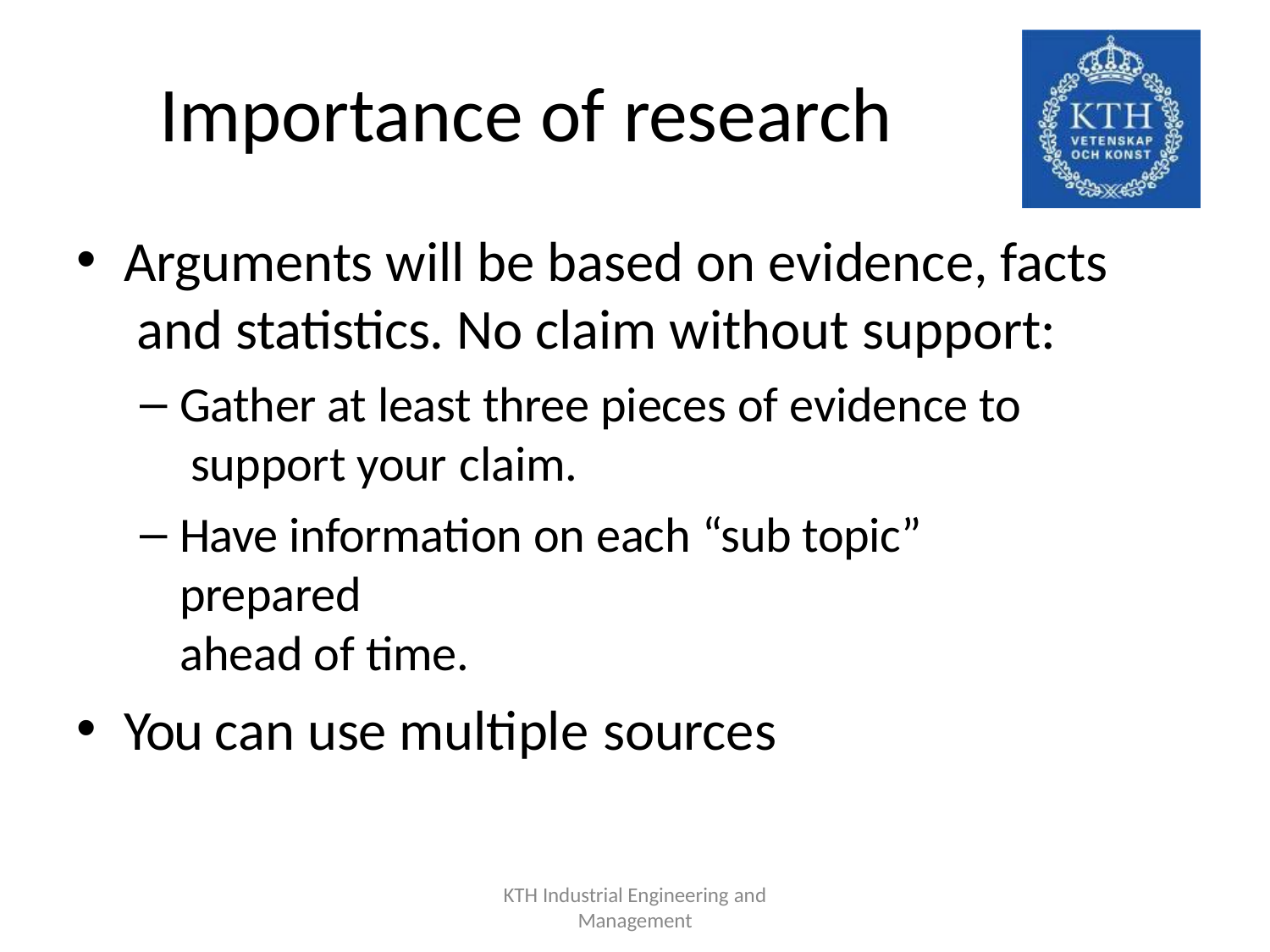

# Importance of research
Arguments will be based on evidence, facts  and statistics. No claim without support:
Gather at least three pieces of evidence to  support your claim.
Have information on each “sub topic” prepared
ahead of time.
You can use multiple sources
KTH Industrial Engineering and
Management